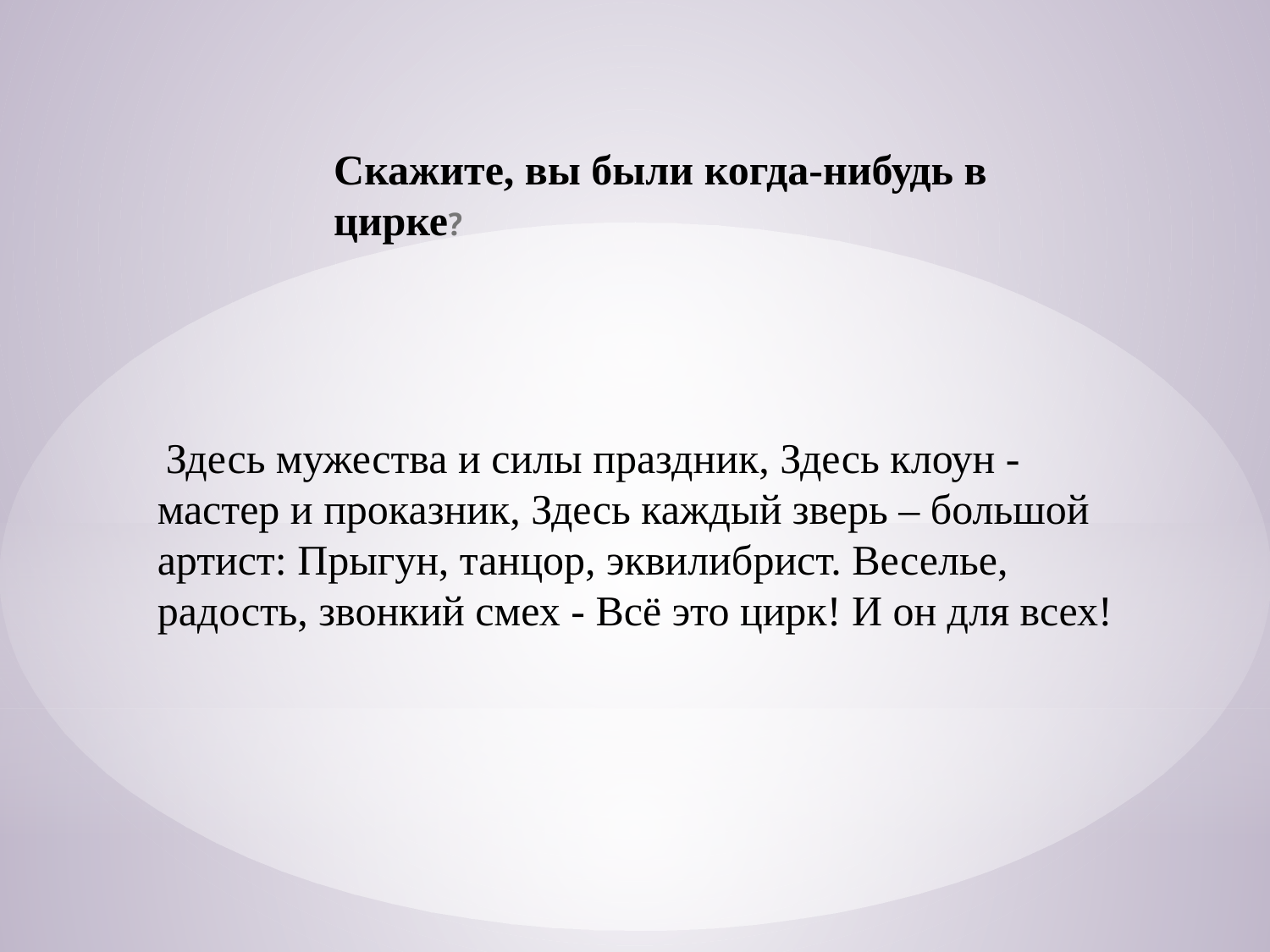

Скажите, вы были когда-нибудь в цирке?
 Здесь мужества и силы праздник, Здесь клоун - мастер и проказник, Здесь каждый зверь – большой артист: Прыгун, танцор, эквилибрист. Веселье, радость, звонкий смех - Всё это цирк! И он для всех!